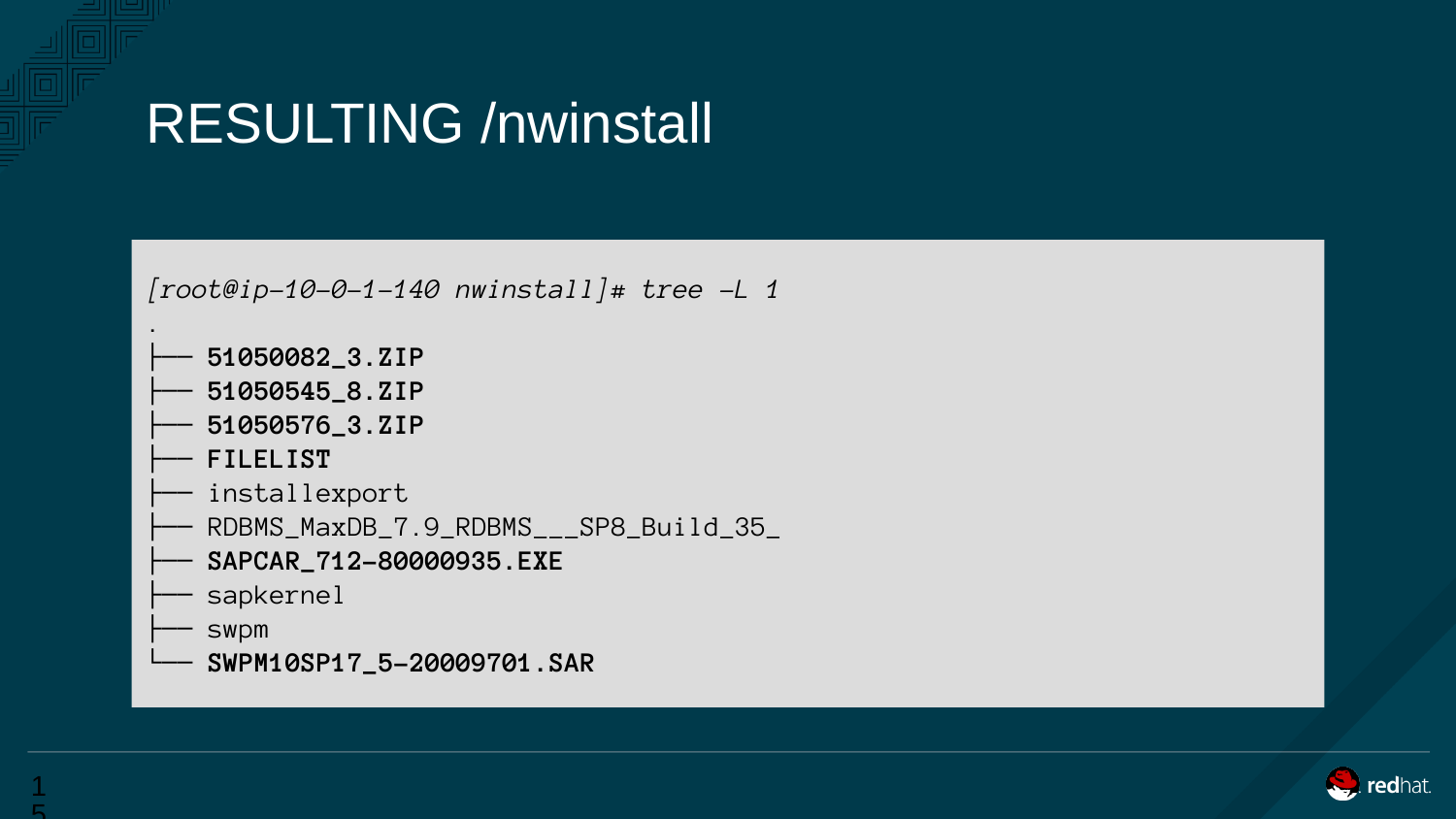

# RESULTING /nwinstall
[root@ip-10-0-1-140 nwinstall]# tree -L 1
.
├── 51050082_3.ZIP
├── 51050545_8.ZIP
├── 51050576_3.ZIP
├── FILELIST
├── installexport
├── RDBMS_MaxDB_7.9_RDBMS___SP8_Build_35_
├── SAPCAR_712-80000935.EXE
├── sapkernel
├── swpm
└── SWPM10SP17_5-20009701.SAR
15